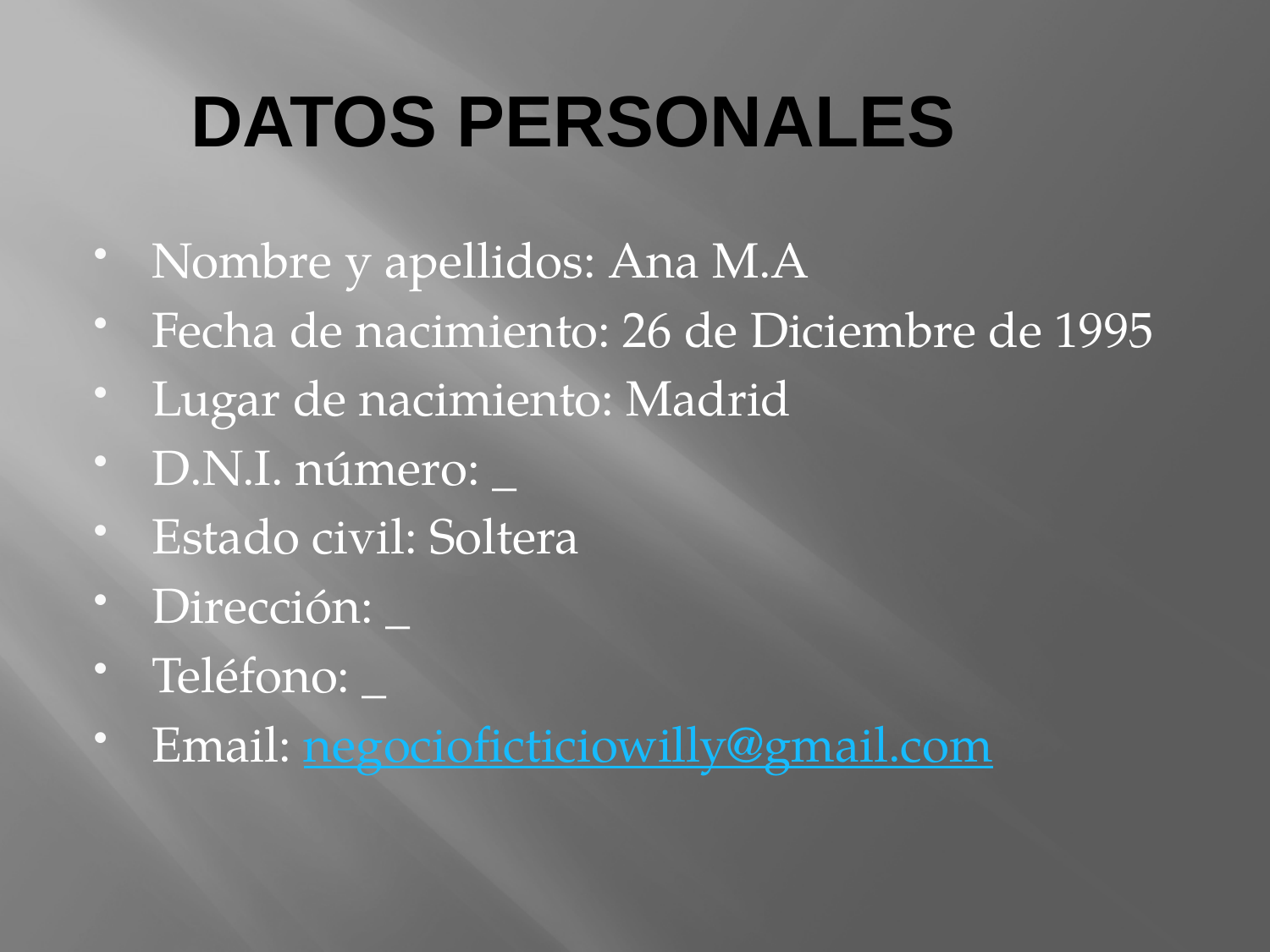

# DATOS PERSONALES
Nombre y apellidos: Ana M.A
Fecha de nacimiento: 26 de Diciembre de 1995
Lugar de nacimiento: Madrid
D.N.I. número: _
Estado civil: Soltera
Dirección: _
Teléfono: _
Email: negocioficticiowilly@gmail.com